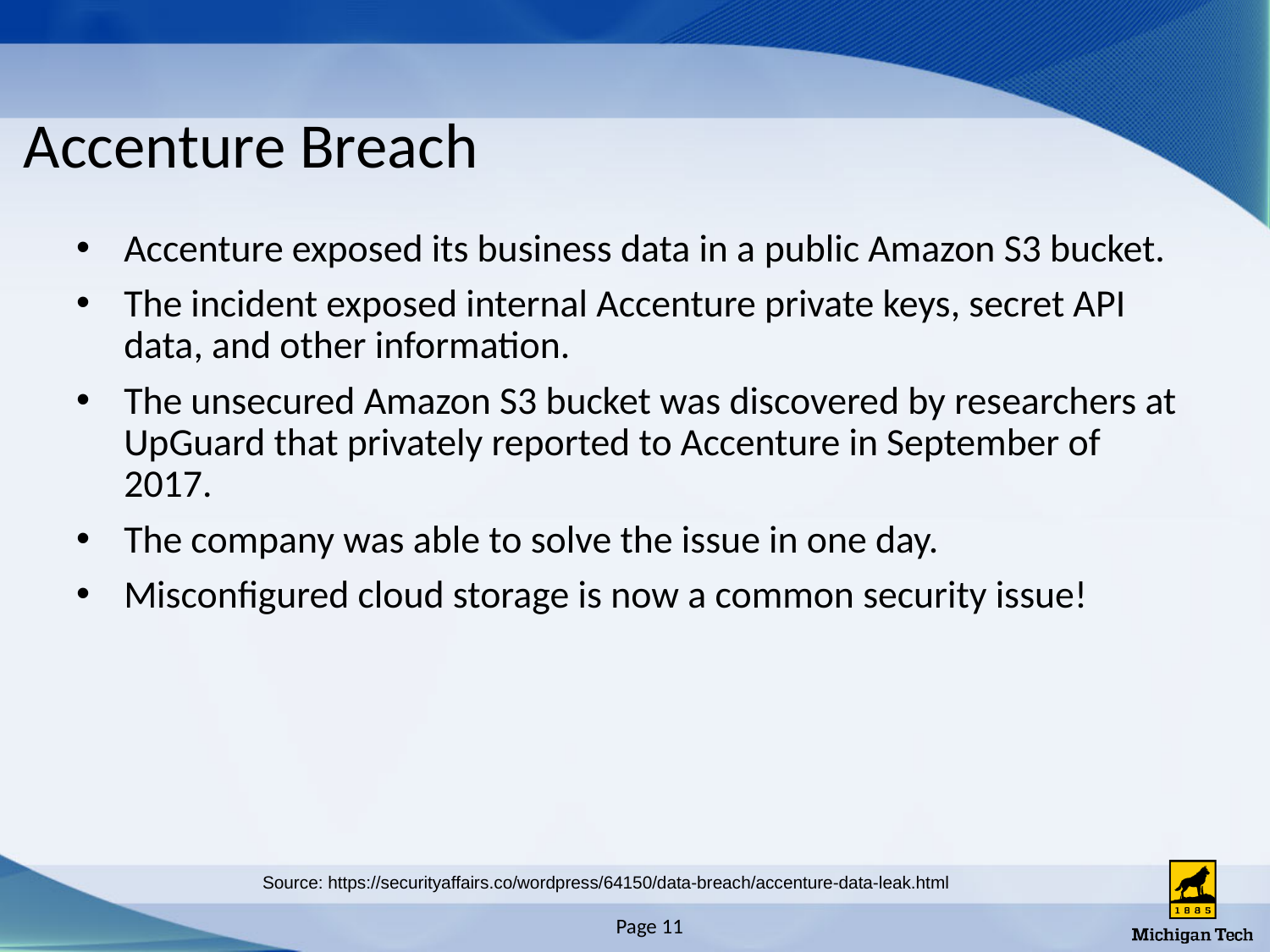

# Accenture Breach
Accenture exposed its business data in a public Amazon S3 bucket.
The incident exposed internal Accenture private keys, secret API data, and other information.
The unsecured Amazon S3 bucket was discovered by researchers at UpGuard that privately reported to Accenture in September of 2017.
The company was able to solve the issue in one day.
Misconfigured cloud storage is now a common security issue!

Source: https://securityaffairs.co/wordpress/64150/data-breach/accenture-data-leak.html